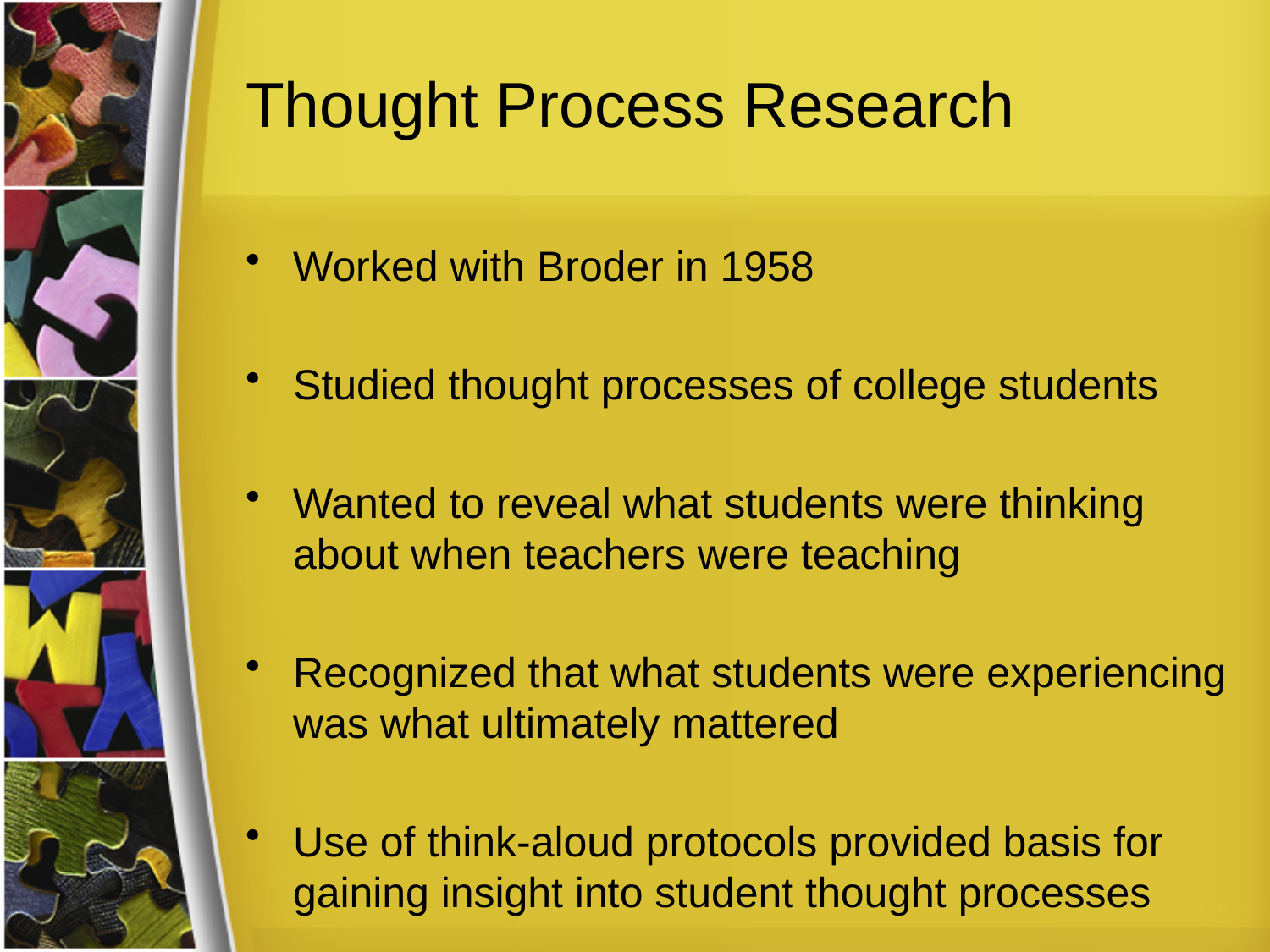

# Thought Process Research
Worked with Broder in 1958

Studied thought processes of college students

Wanted to reveal what students were thinking about when teachers were teaching

Recognized that what students were experiencing was what ultimately mattered

Use of think-aloud protocols provided basis for gaining insight into student thought processes